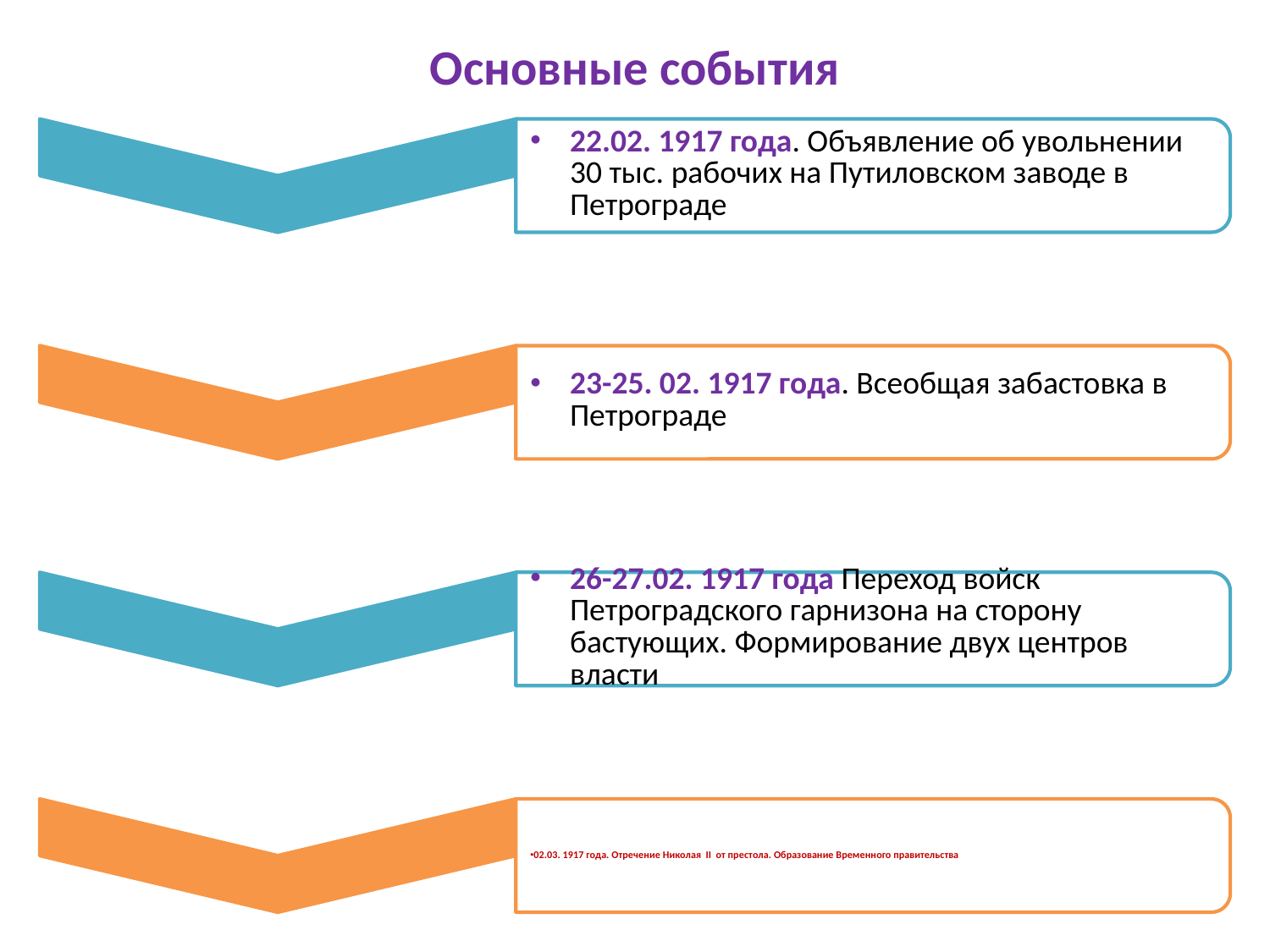

Основные события
22.02. 1917 года. Объявление об увольнении 30 тыс. рабочих на Путиловском заводе в Петрограде
23-25. 02. 1917 года. Всеобщая забастовка в Петрограде
26-27.02. 1917 года Переход войск Петроградского гарнизона на сторону бастующих. Формирование двух центров власти
02.03. 1917 года. Отречение Николая  II  от престола. Образование Временного правительства